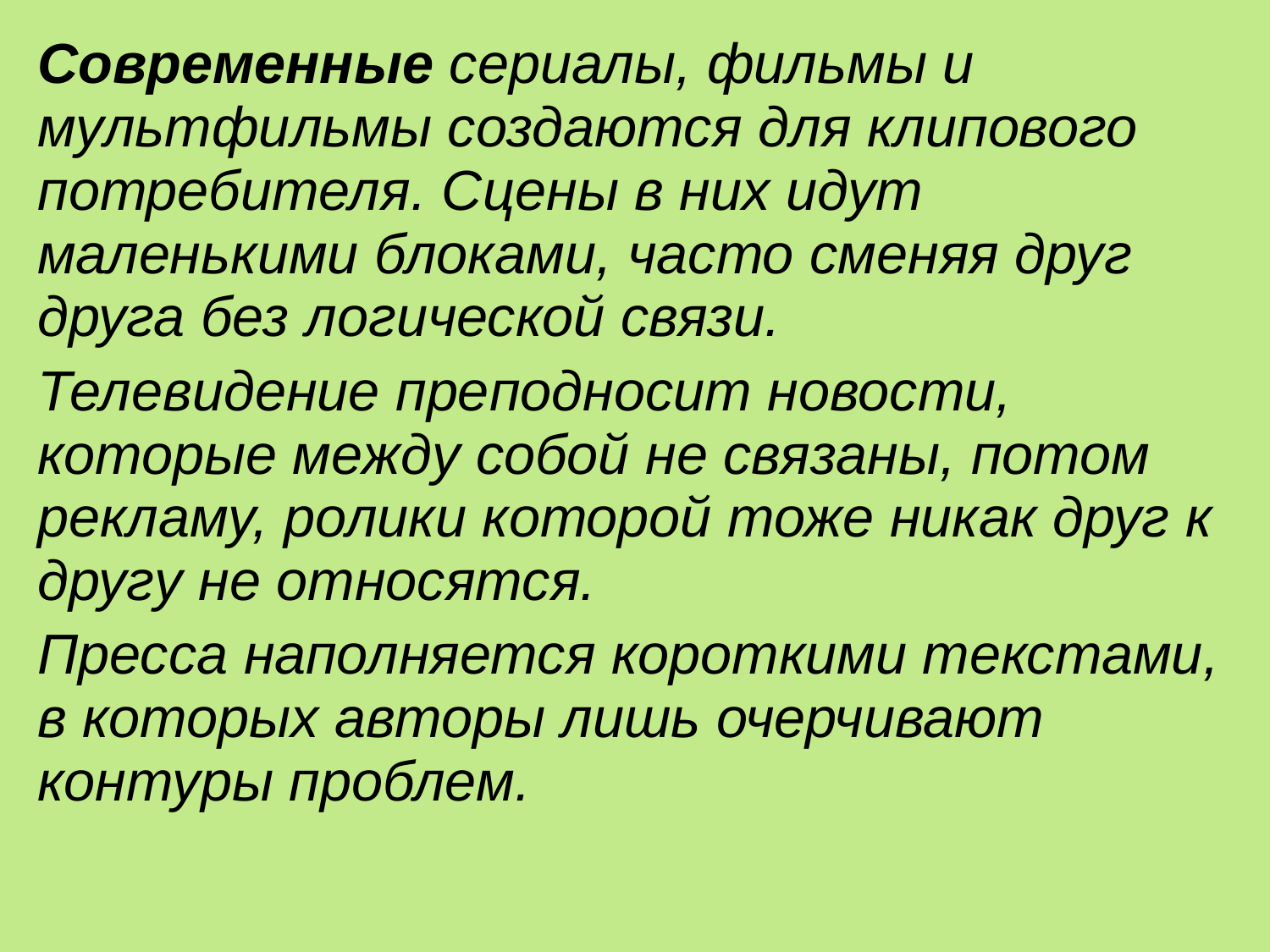

Современные сериалы, фильмы и мультфильмы создаются для клипового потребителя. Сцены в них идут маленькими блоками, часто сменяя друг друга без логической связи.
Телевидение преподносит новости, которые между собой не связаны, потом рекламу, ролики которой тоже никак друг к другу не относятся.
Пресса наполняется короткими текстами, в которых авторы лишь очерчивают контуры проблем.